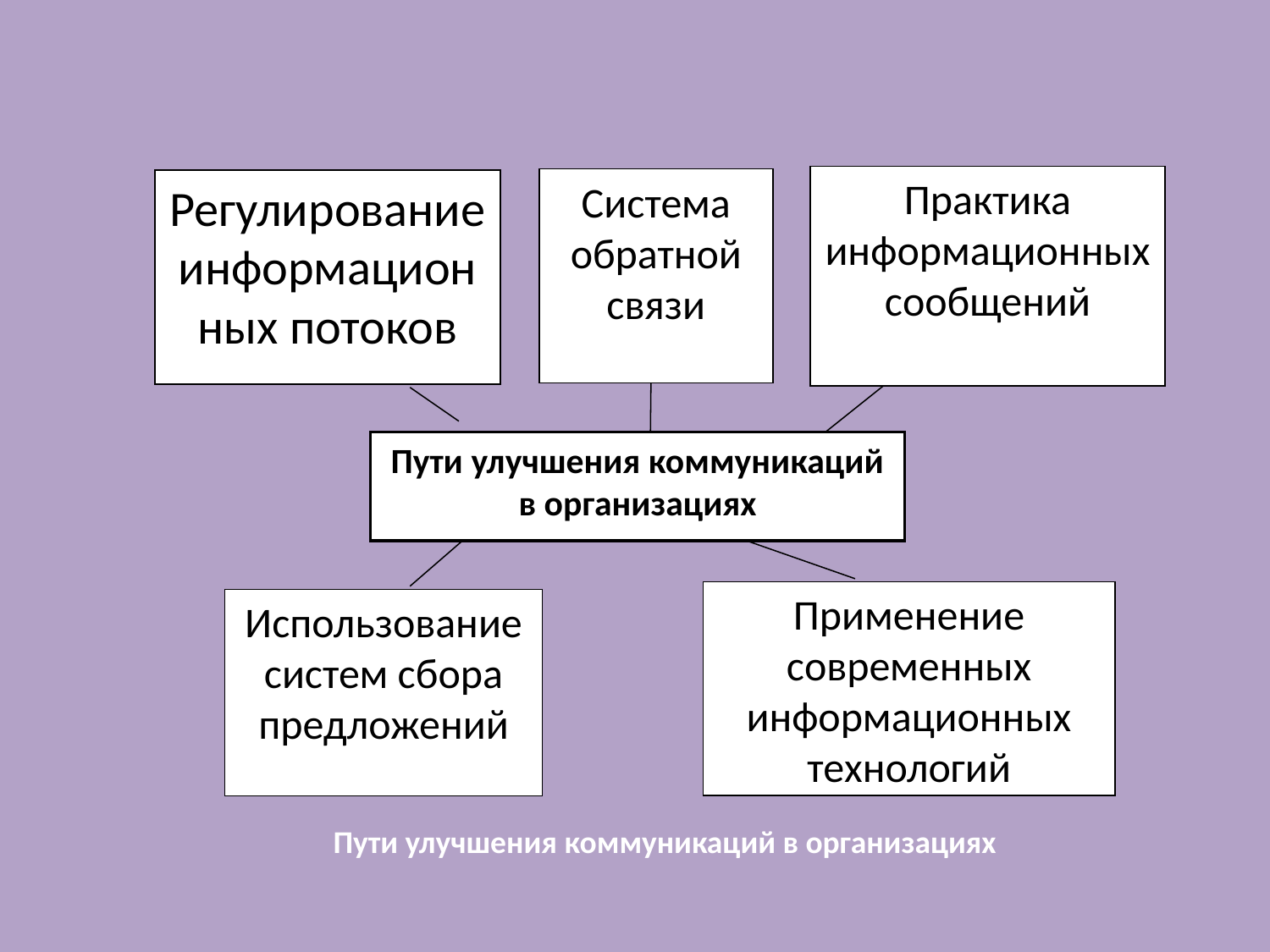

Практика информационных сообщений
Система обратной связи
Регулирование информационных потоков

Применение современных информационных технологий
Использование систем сбора предложений
Пути улучшения коммуникаций в организациях
Пути улучшения коммуникаций в организациях